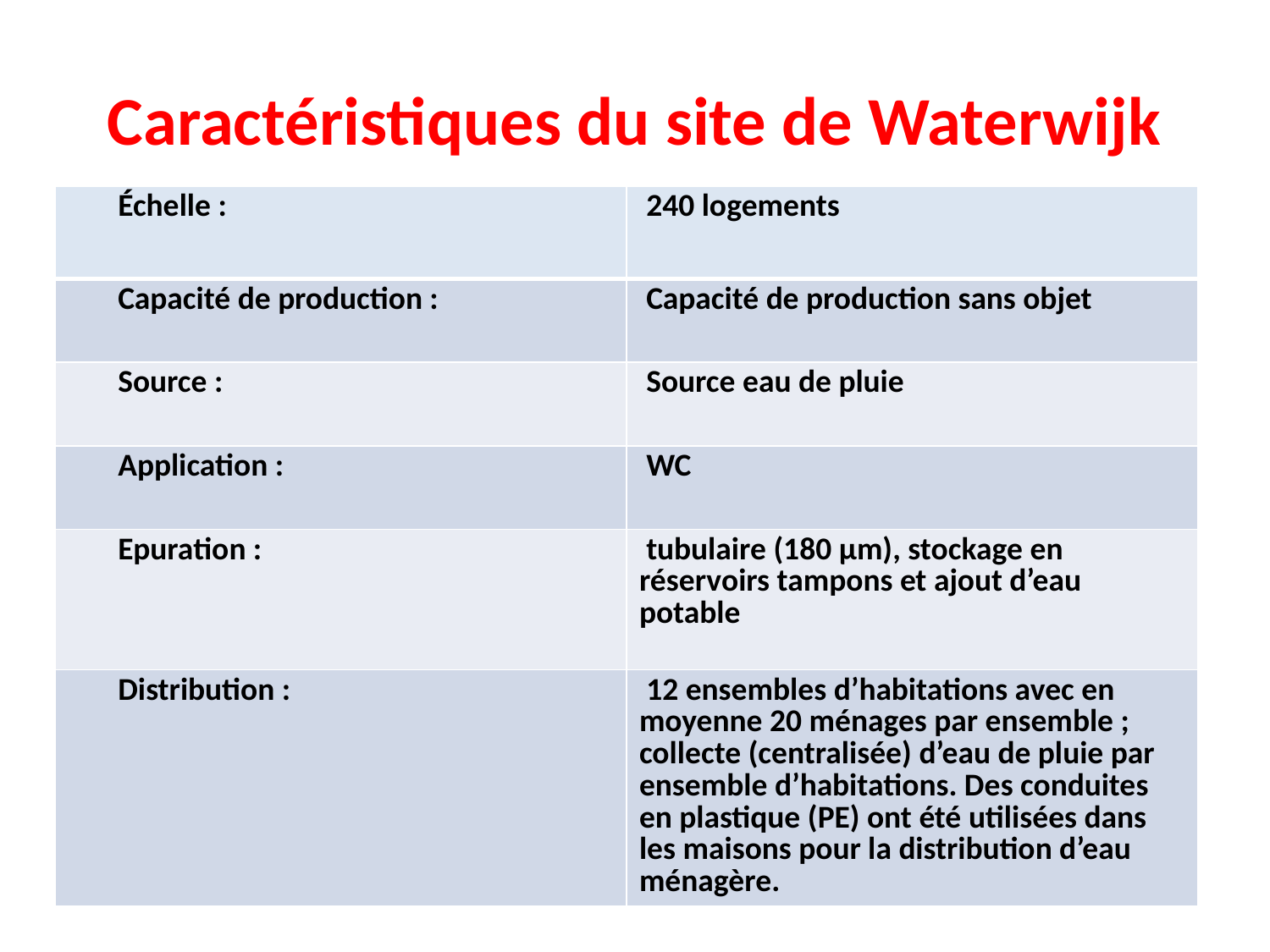

# Caractéristiques du site de Waterwijk
| Échelle : | 240 logements |
| --- | --- |
| Capacité de production : | Capacité de production sans objet |
| Source : | Source eau de pluie |
| Application : | WC |
| Epuration : | tubulaire (180 μm), stockage en réservoirs tampons et ajout d’eau potable |
| Distribution : | 12 ensembles d’habitations avec en moyenne 20 ménages par ensemble ; collecte (centralisée) d’eau de pluie par ensemble d’habitations. Des conduites en plastique (PE) ont été utilisées dans les maisons pour la distribution d’eau ménagère. |